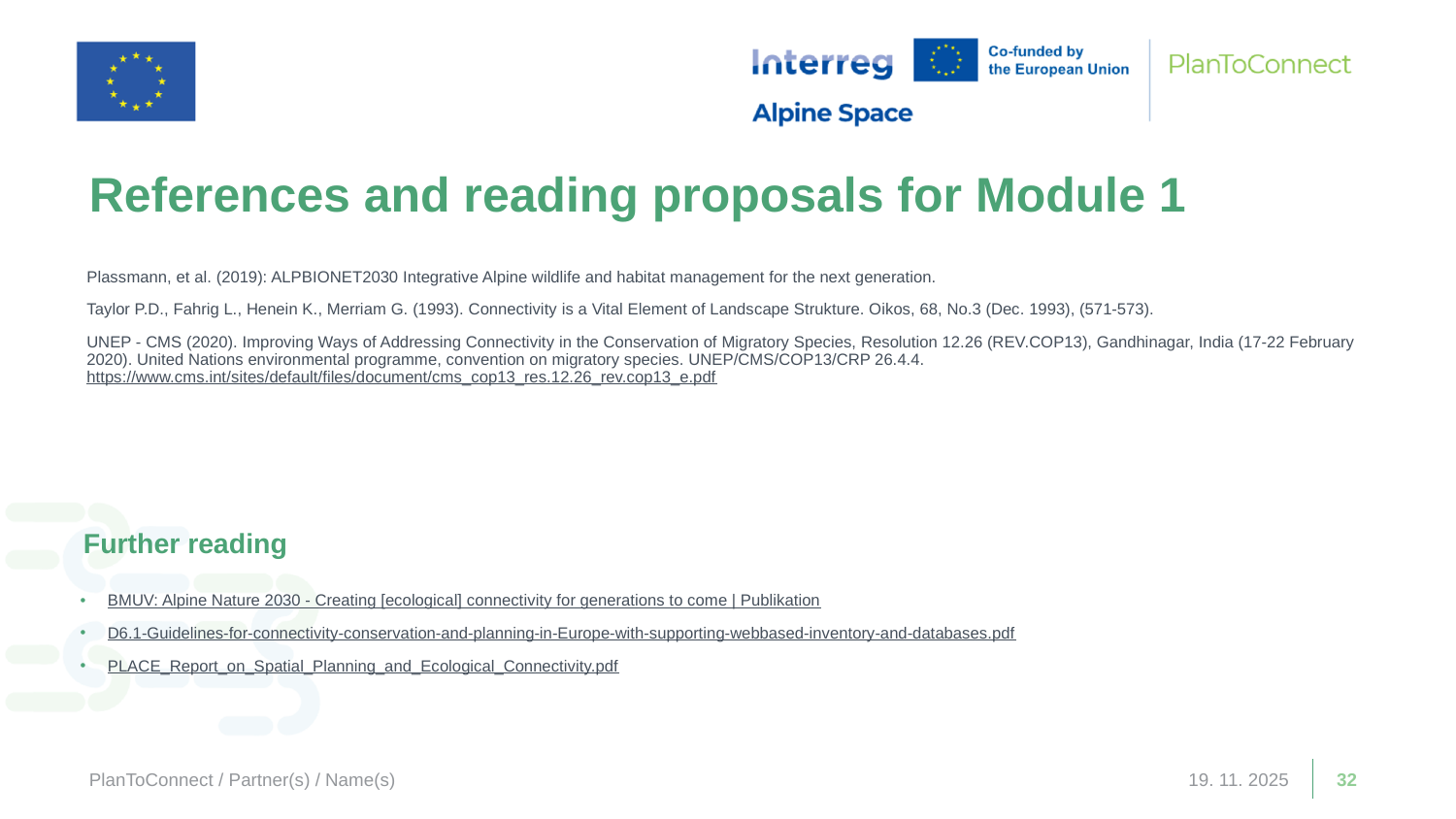

# References and reading proposals for Module 1
Plassmann, et al. (2019): ALPBIONET2030 Integrative Alpine wildlife and habitat management for the next generation.
Taylor P.D., Fahrig L., Henein K., Merriam G. (1993). Connectivity is a Vital Element of Landscape Strukture. Oikos, 68, No.3 (Dec. 1993), (571-573).
UNEP - CMS (2020). Improving Ways of Addressing Connectivity in the Conservation of Migratory Species, Resolution 12.26 (REV.COP13), Gandhinagar, India (17-22 February 2020). United Nations environmental programme, convention on migratory species. UNEP/CMS/COP13/CRP 26.4.4. https://www.cms.int/sites/default/files/document/cms_cop13_res.12.26_rev.cop13_e.pdf

Further reading
BMUV: Alpine Nature 2030 - Creating [ecological] connectivity for generations to come | Publikation
D6.1-Guidelines-for-connectivity-conservation-and-planning-in-Europe-with-supporting-webbased-inventory-and-databases.pdf
PLACE_Report_on_Spatial_Planning_and_Ecological_Connectivity.pdf

PlanToConnect / Partner(s) / Name(s)
19. 11. 2025
32